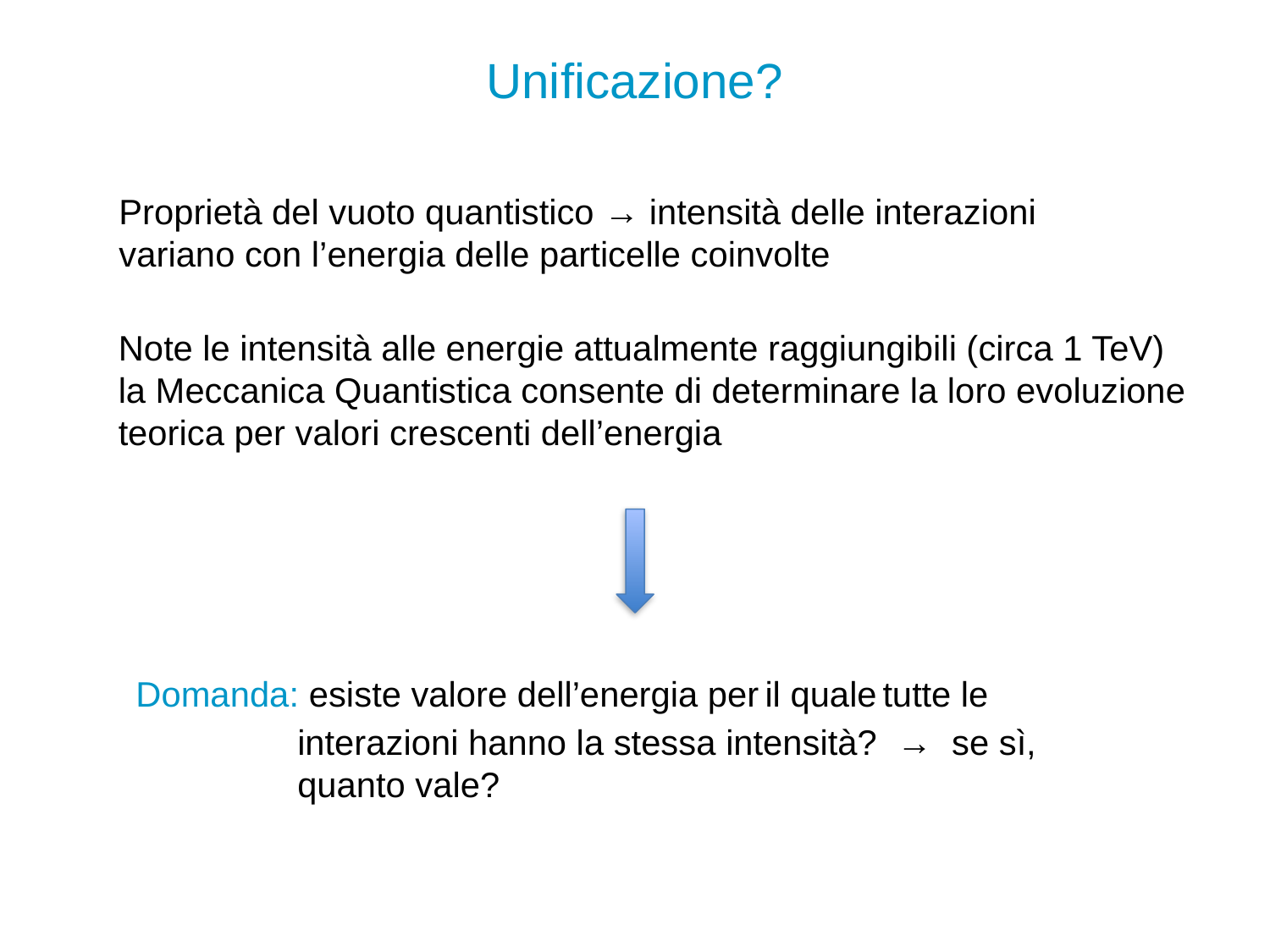

Unificazione?
Proprietà del vuoto quantistico → intensità delle interazioni variano con l’energia delle particelle coinvolte
Note le intensità alle energie attualmente raggiungibili (circa 1 TeV) la Meccanica Quantistica consente di determinare la loro evoluzione teorica per valori crescenti dell’energia

Domanda: esiste valore dell’energia per il quale tutte le interazioni hanno la stessa intensità?  →  se sì, quanto vale?